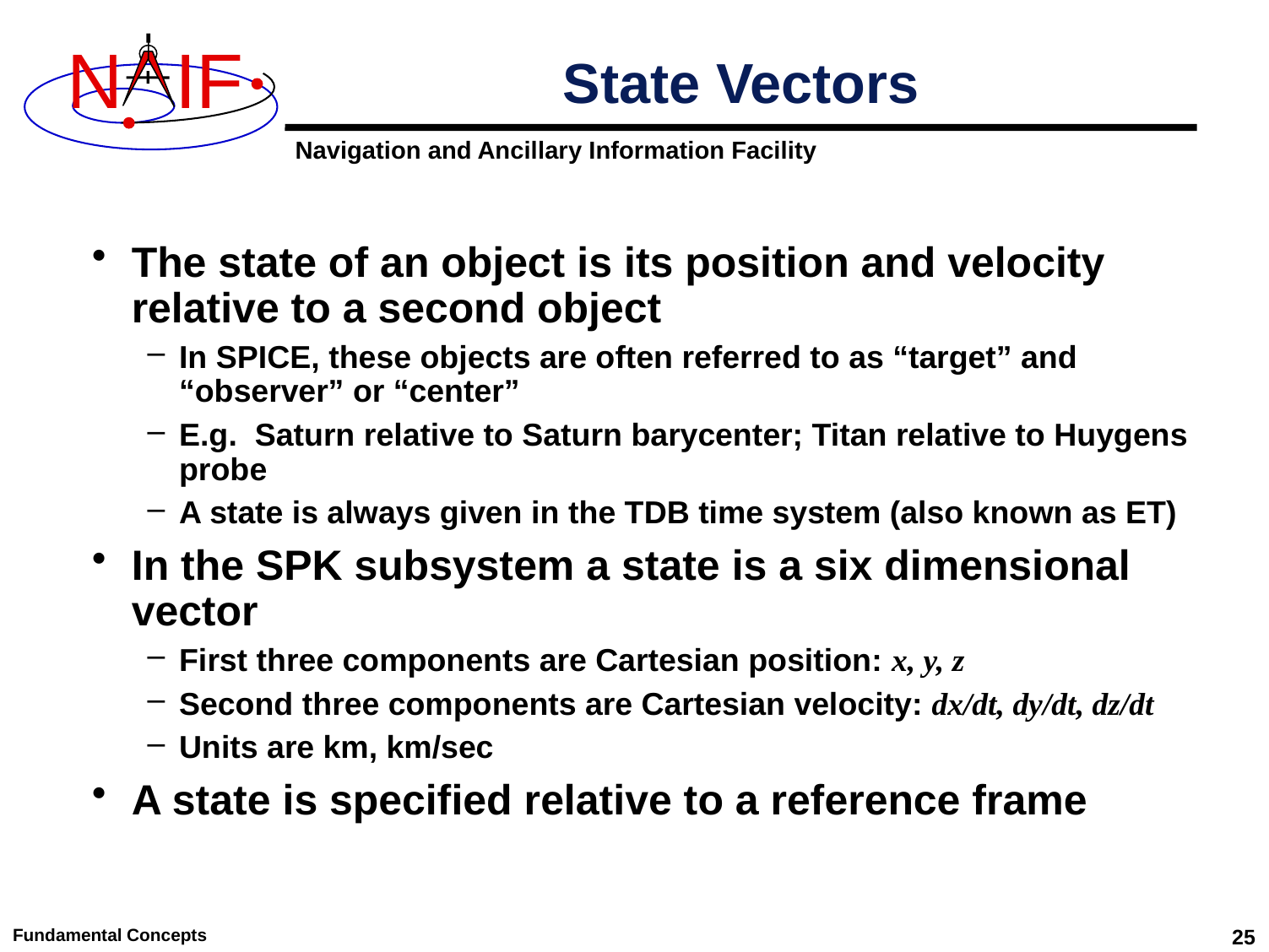

# State Vectors
The state of an object is its position and velocity relative to a second object
In SPICE, these objects are often referred to as “target” and “observer” or “center”
E.g.  Saturn relative to Saturn barycenter; Titan relative to Huygens probe
A state is always given in the TDB time system (also known as ET)
In the SPK subsystem a state is a six dimensional vector
First three components are Cartesian position: x, y, z
Second three components are Cartesian velocity: dx/dt, dy/dt, dz/dt
Units are km, km/sec
A state is specified relative to a reference frame
Fundamental Concepts
25